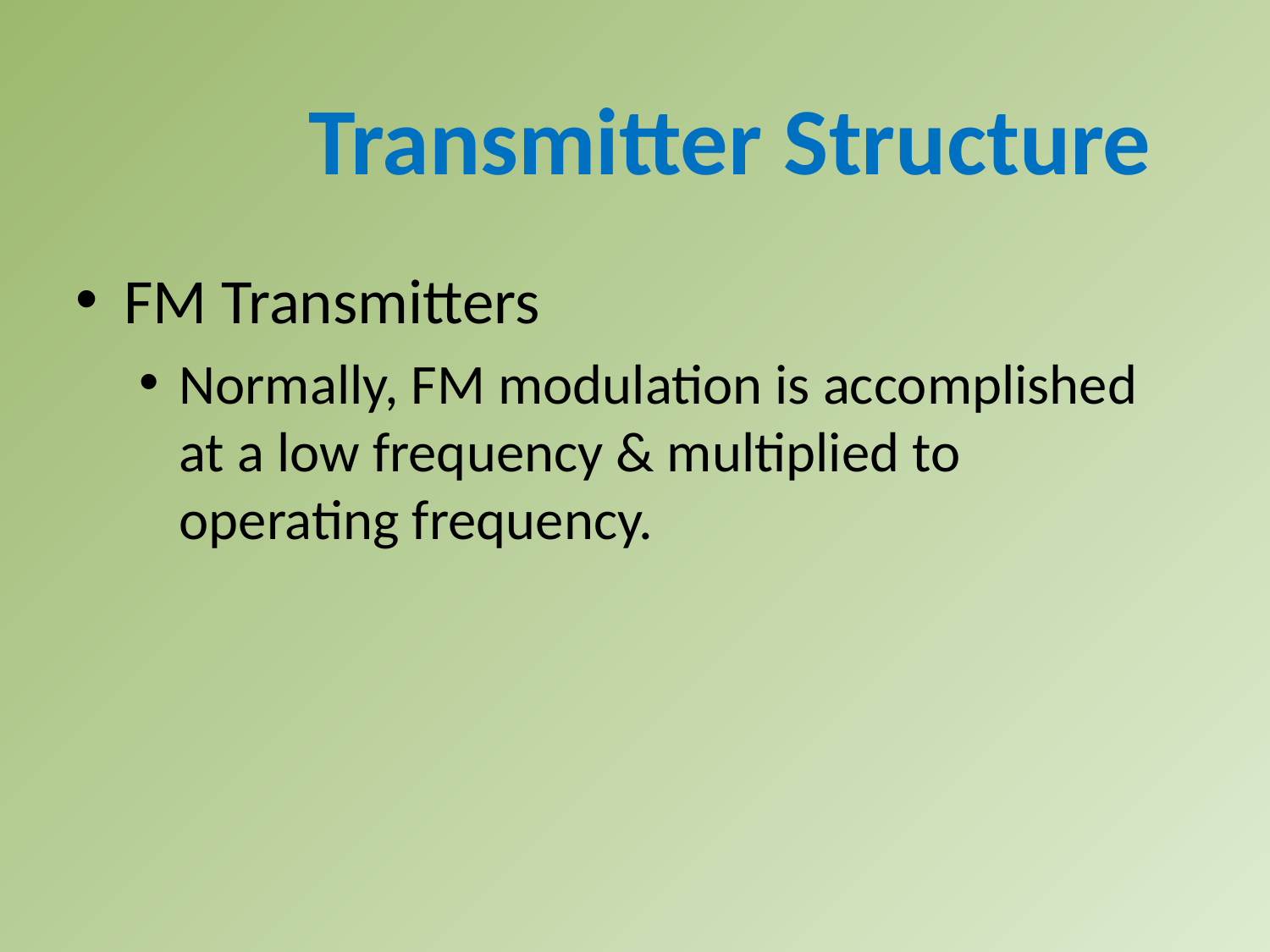

Transmitter Structure
FM Transmitters
Normally, FM modulation is accomplished at a low frequency & multiplied to operating frequency.